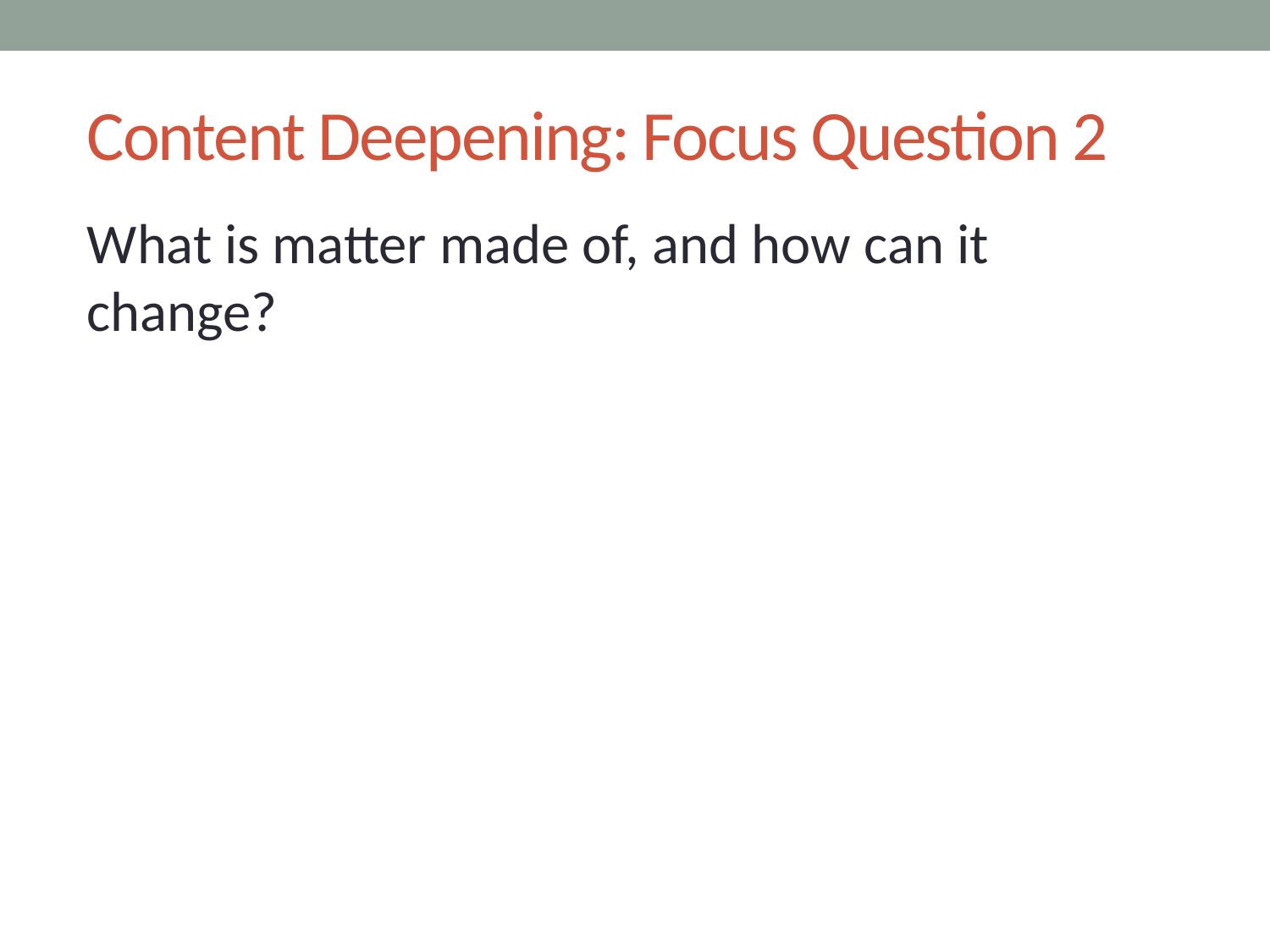

# Content Deepening: Focus Question 2
What is matter made of, and how can it change?